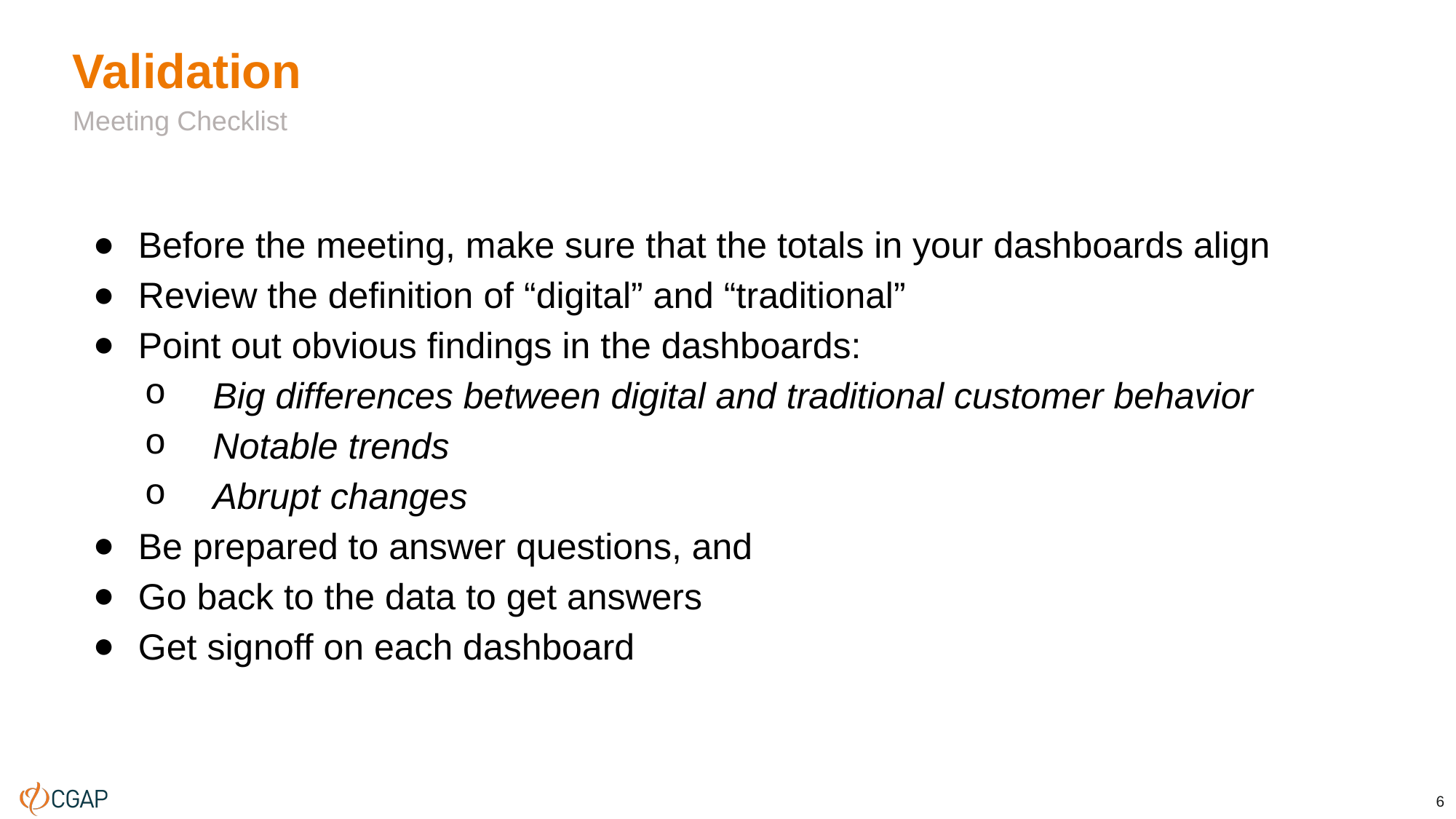

# Validation
Meeting Checklist
Before the meeting, make sure that the totals in your dashboards align
Review the definition of “digital” and “traditional”
Point out obvious findings in the dashboards:
Big differences between digital and traditional customer behavior
Notable trends
Abrupt changes
Be prepared to answer questions, and
Go back to the data to get answers
Get signoff on each dashboard
6